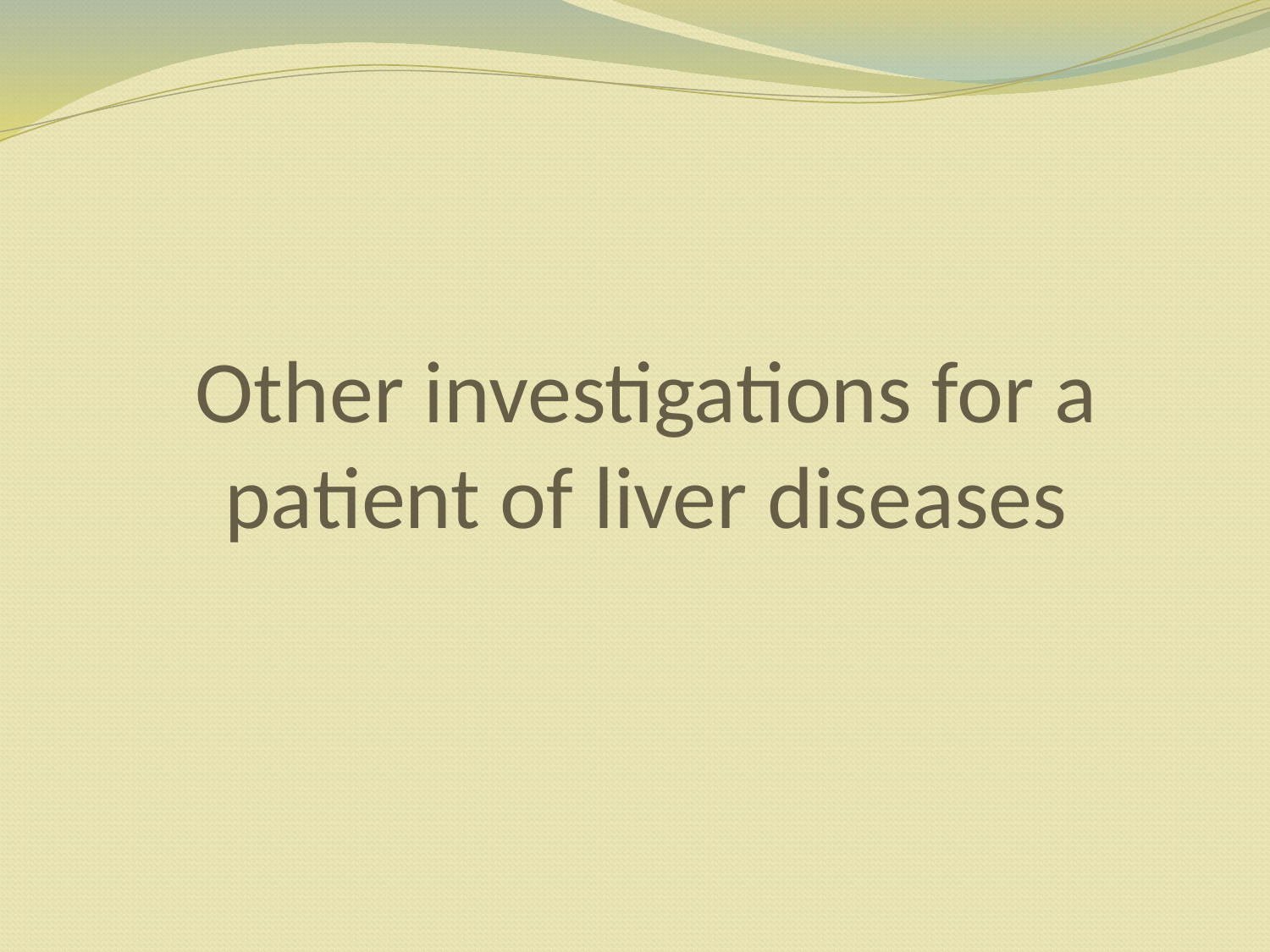

# Other investigations for a patient of liver diseases